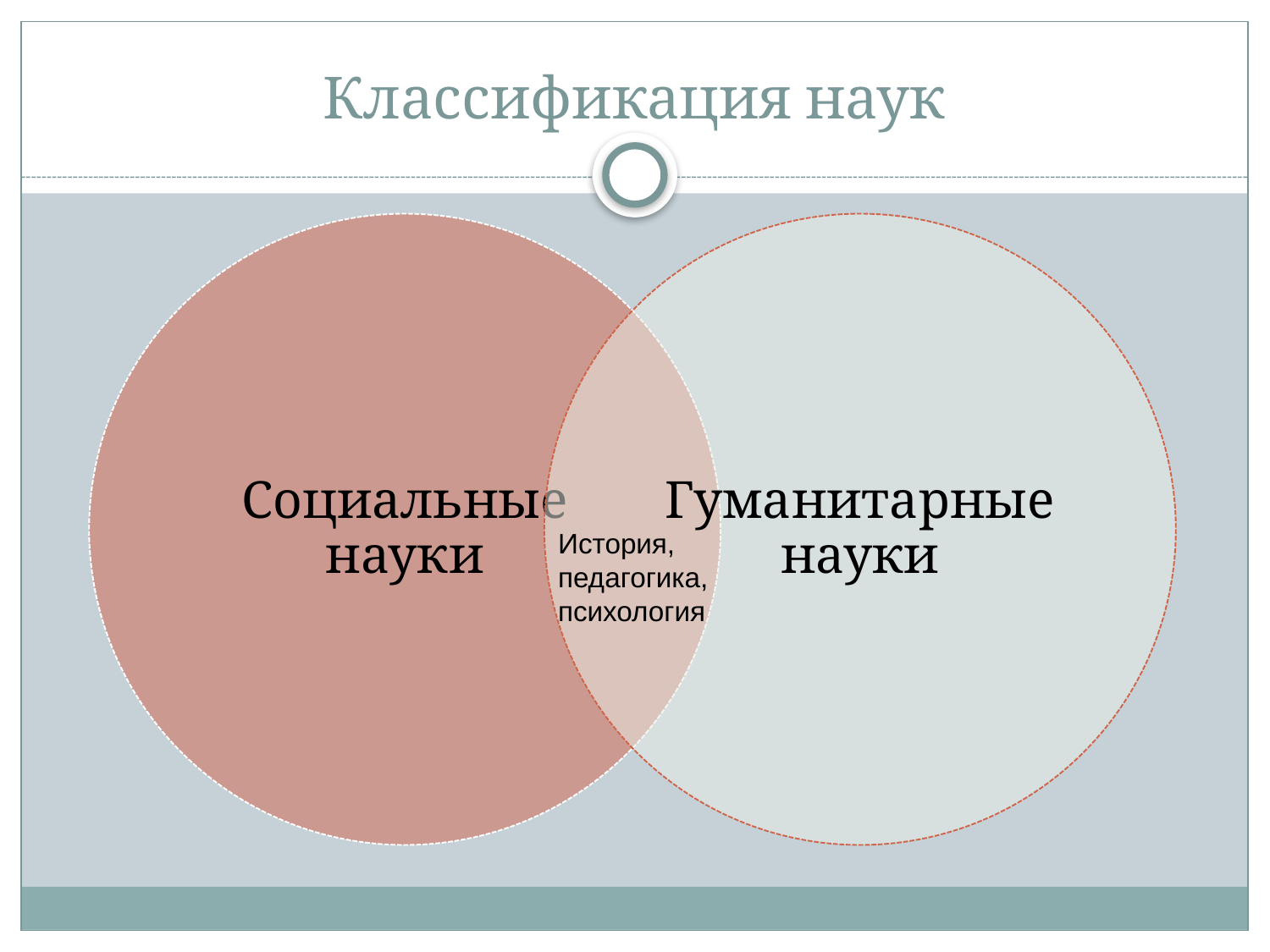

# Классификация наук
Социальные науки
Гуманитарные науки
История, педагогика, психология